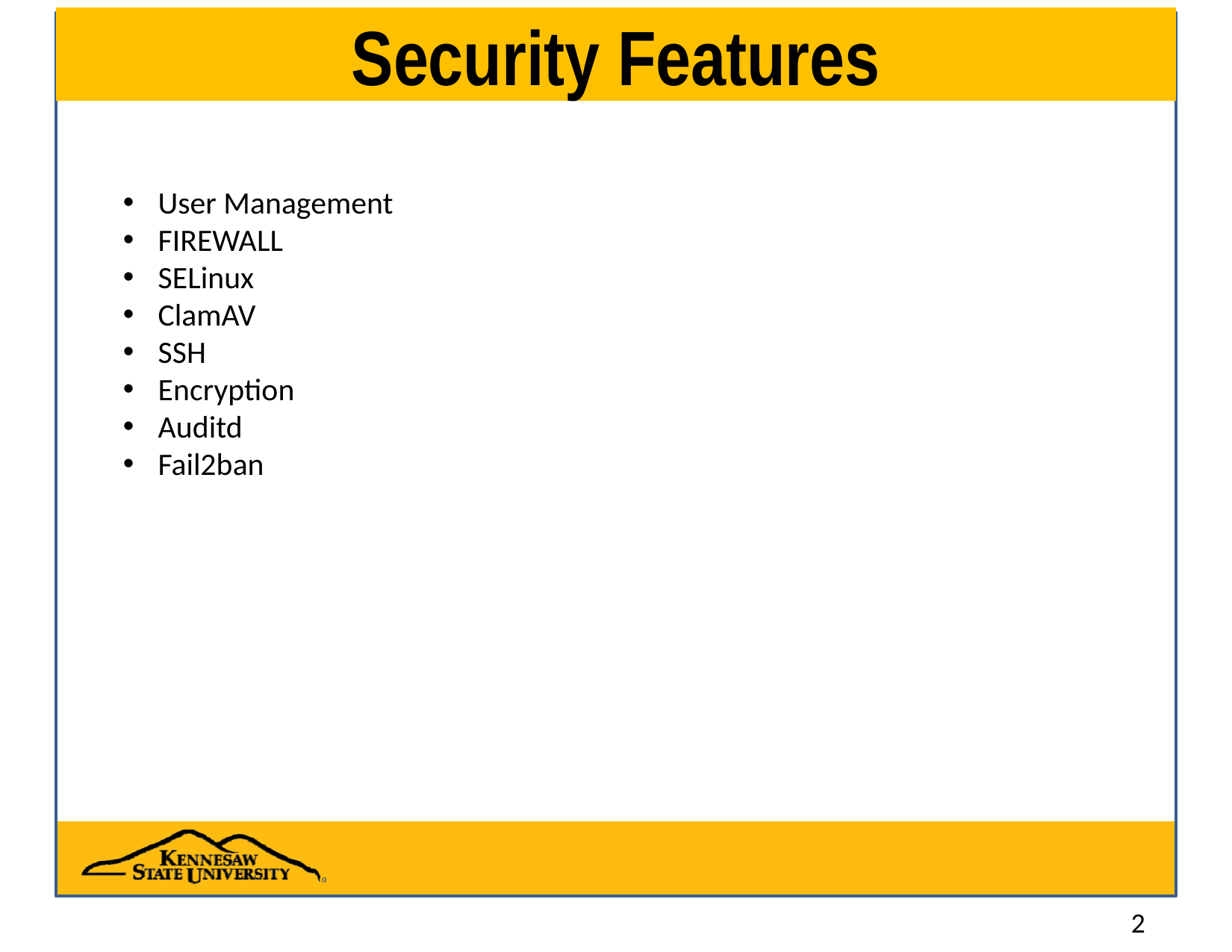

# Security Features
User Management
FIREWALL
SELinux
ClamAV
SSH
Encryption
Auditd
Fail2ban